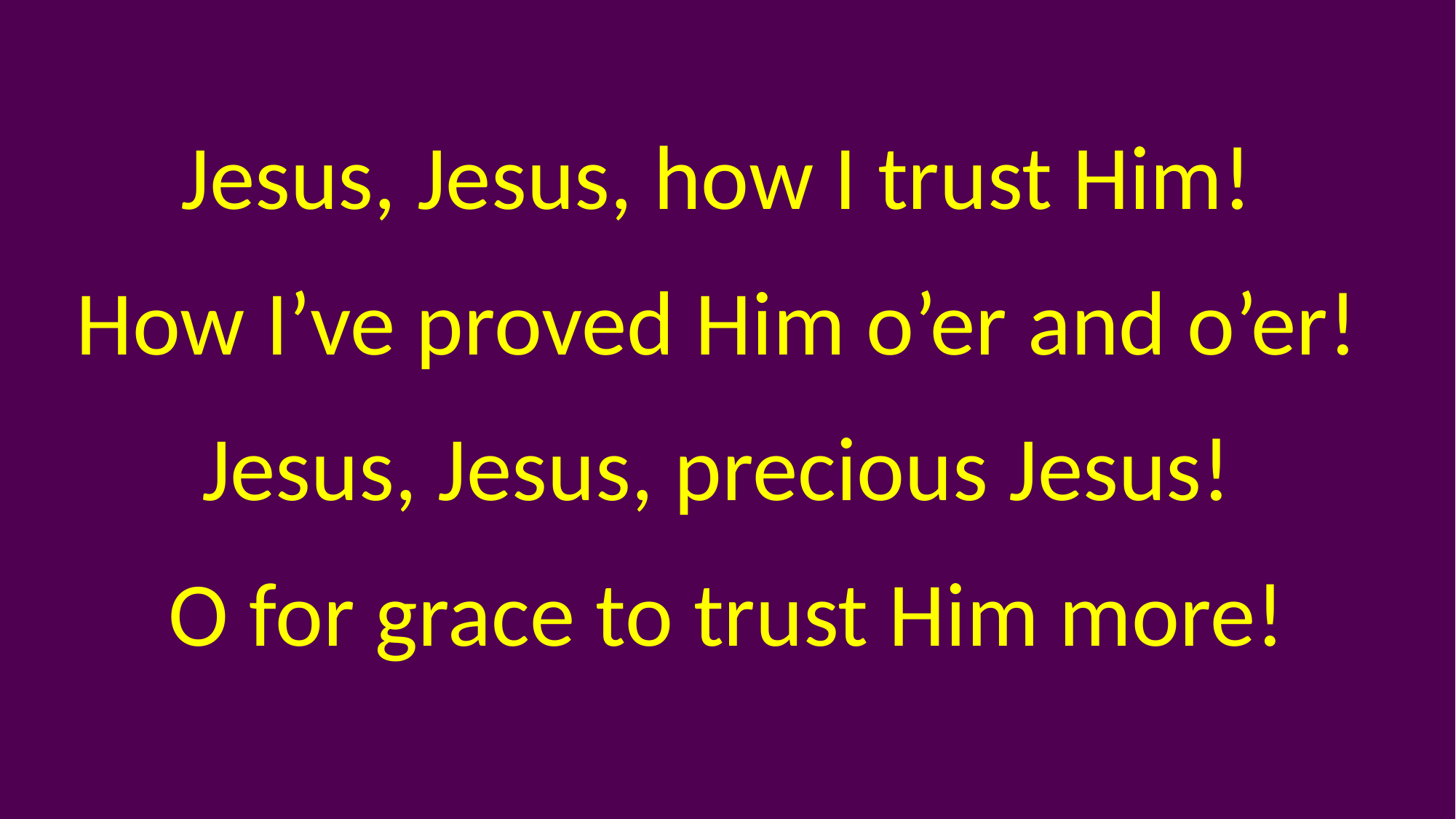

Jesus, Jesus, how I trust Him!
How I’ve proved Him o’er and o’er!
Jesus, Jesus, precious Jesus!
O for grace to trust Him more!